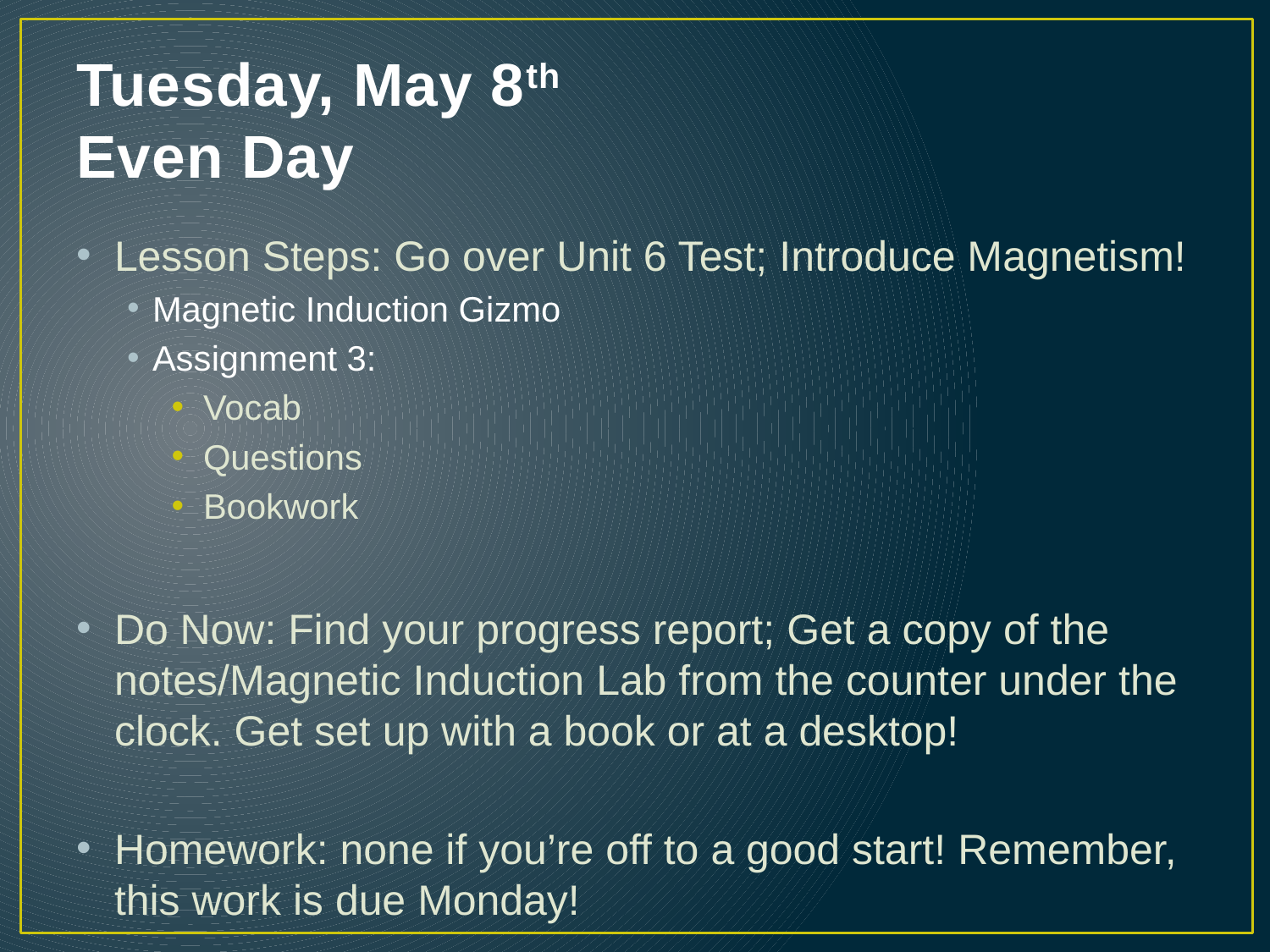

# Tuesday, May 8th Even Day
Lesson Steps: Go over Unit 6 Test; Introduce Magnetism!
Magnetic Induction Gizmo
Assignment 3:
Vocab
Questions
Bookwork

Do Now: Find your progress report; Get a copy of the notes/Magnetic Induction Lab from the counter under the clock. Get set up with a book or at a desktop!

Homework: none if you’re off to a good start! Remember, this work is due Monday!